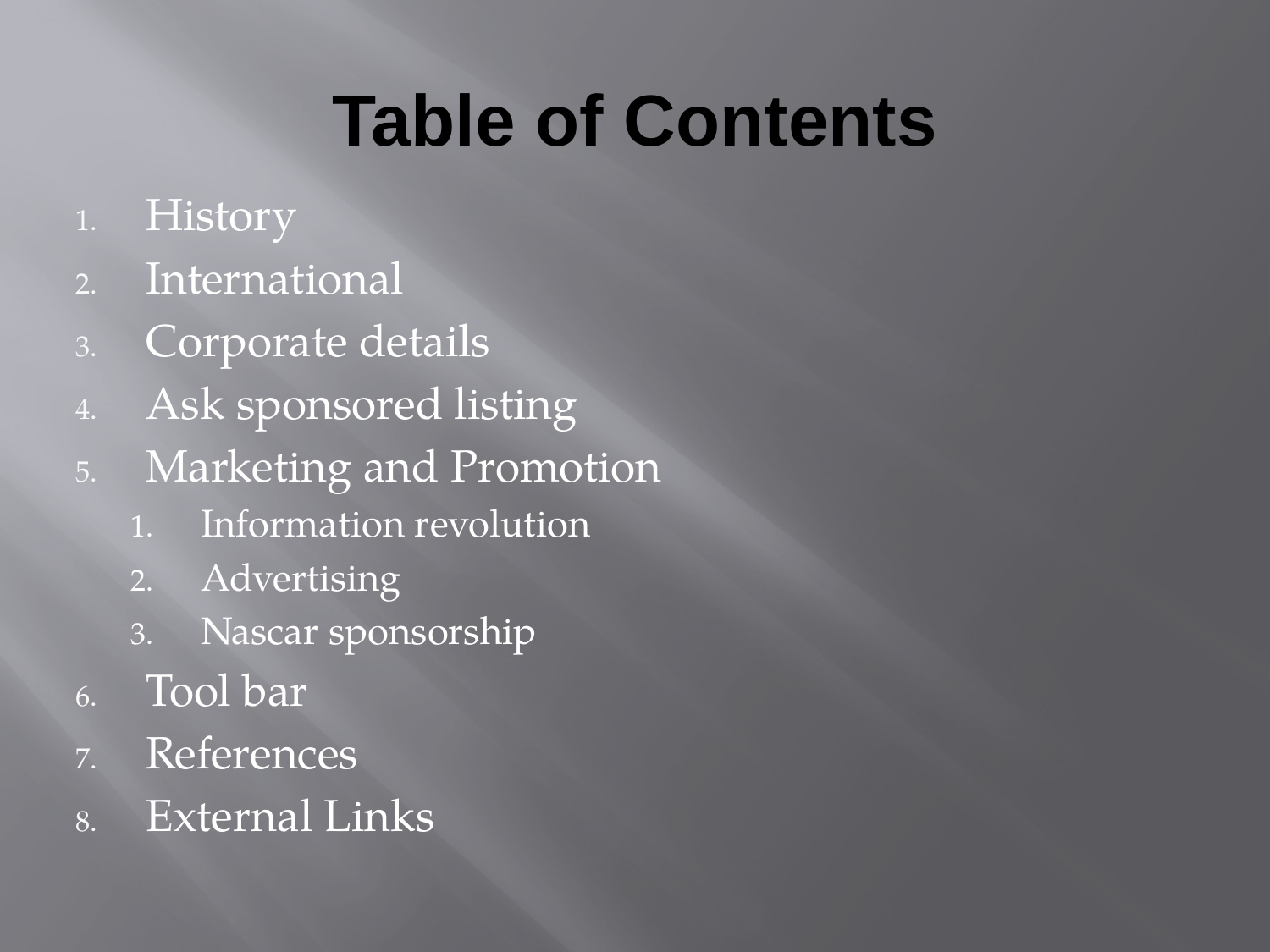

# Table of Contents
History
International
Corporate details
Ask sponsored listing
Marketing and Promotion
Information revolution
Advertising
Nascar sponsorship
Tool bar
References
External Links